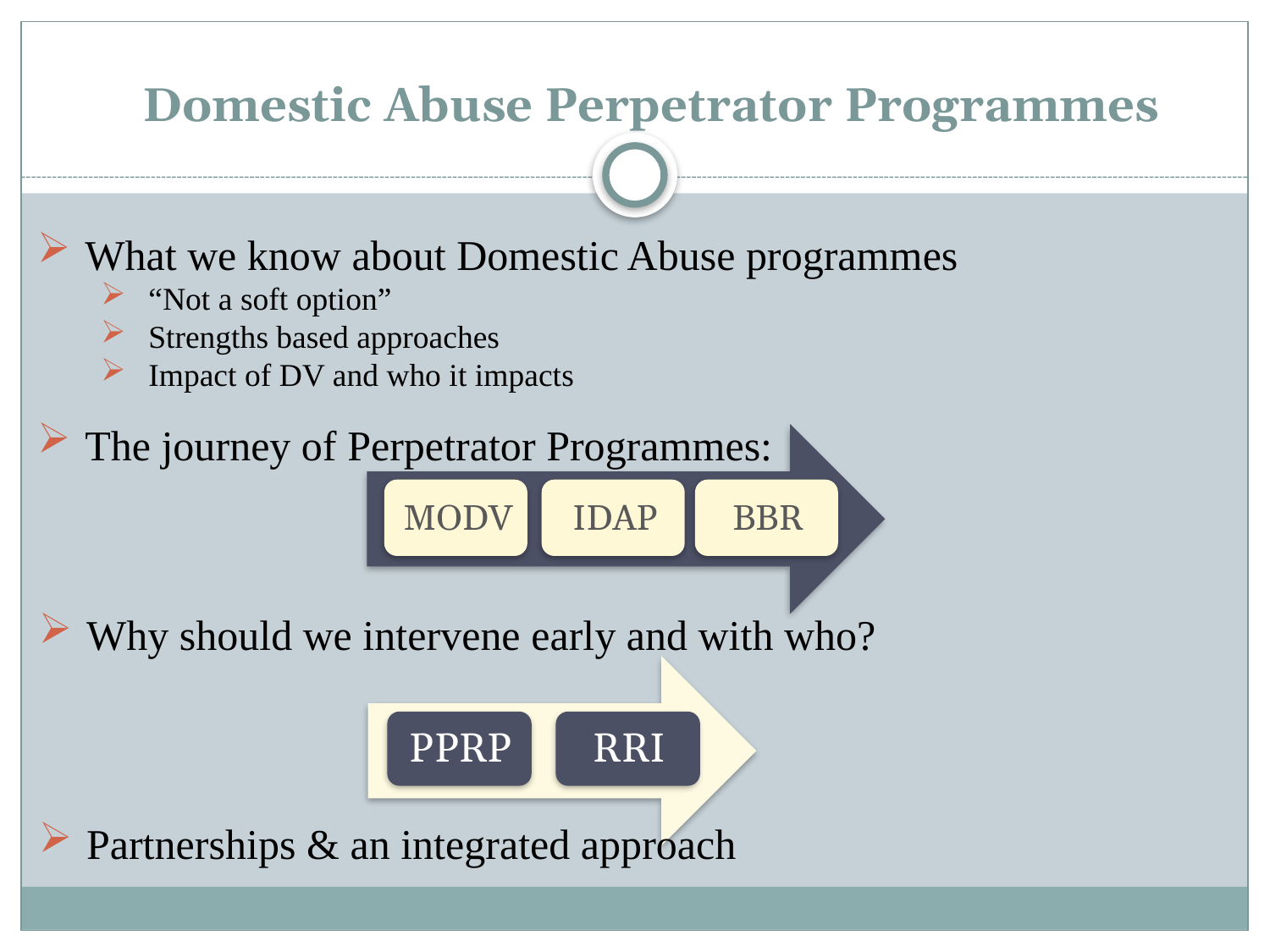

# Domestic Abuse Perpetrator Programmes
What we know about Domestic Abuse programmes
“Not a soft option”
Strengths based approaches
Impact of DV and who it impacts
The journey of Perpetrator Programmes:
MODV
IDAP
BBR
Why should we intervene early and with who?
PPRP
RRI
Partnerships & an integrated approach